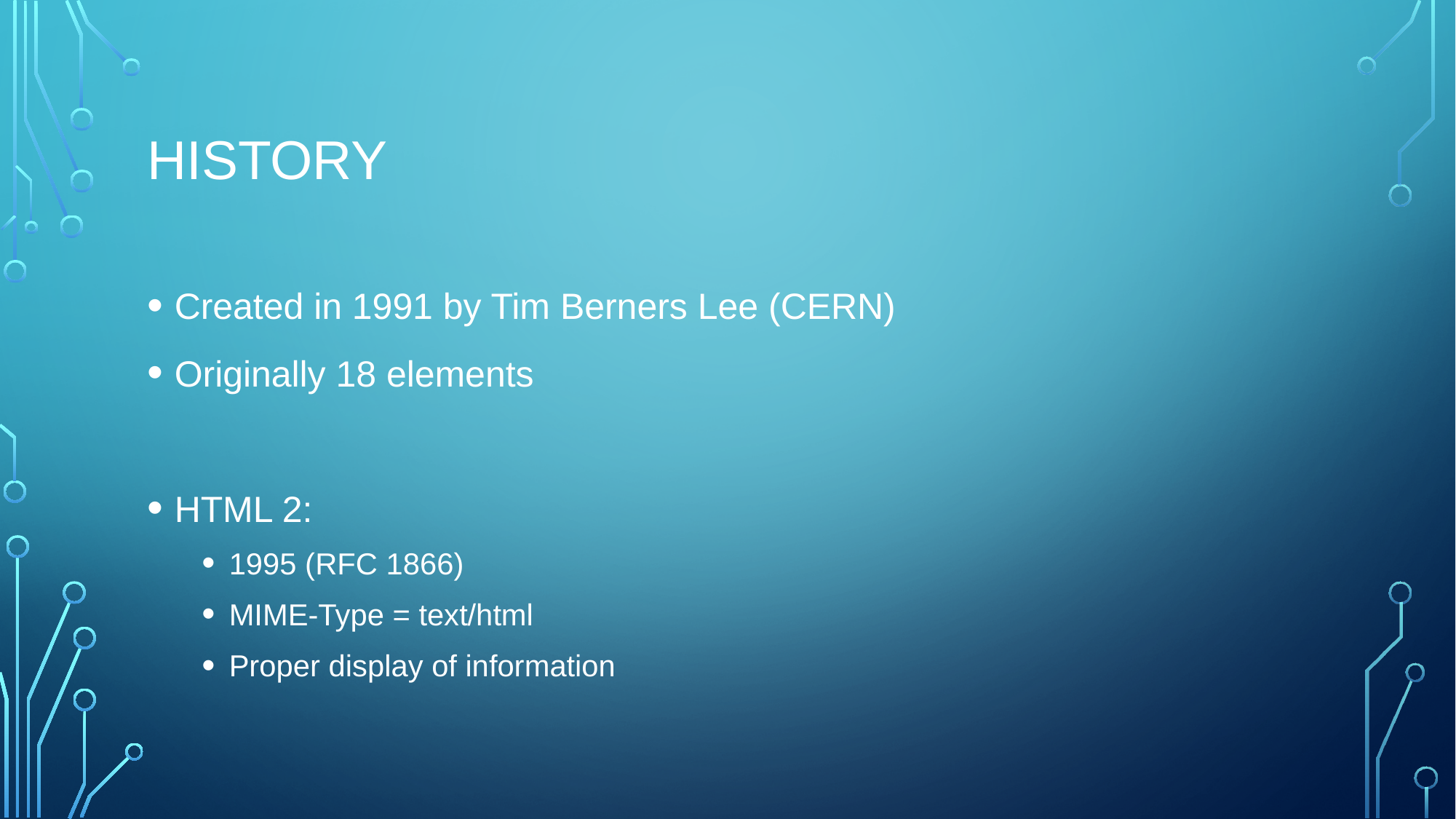

# History
Created in 1991 by Tim Berners Lee (CERN)
Originally 18 elements

HTML 2:
1995 (RFC 1866)
MIME-Type = text/html
Proper display of information